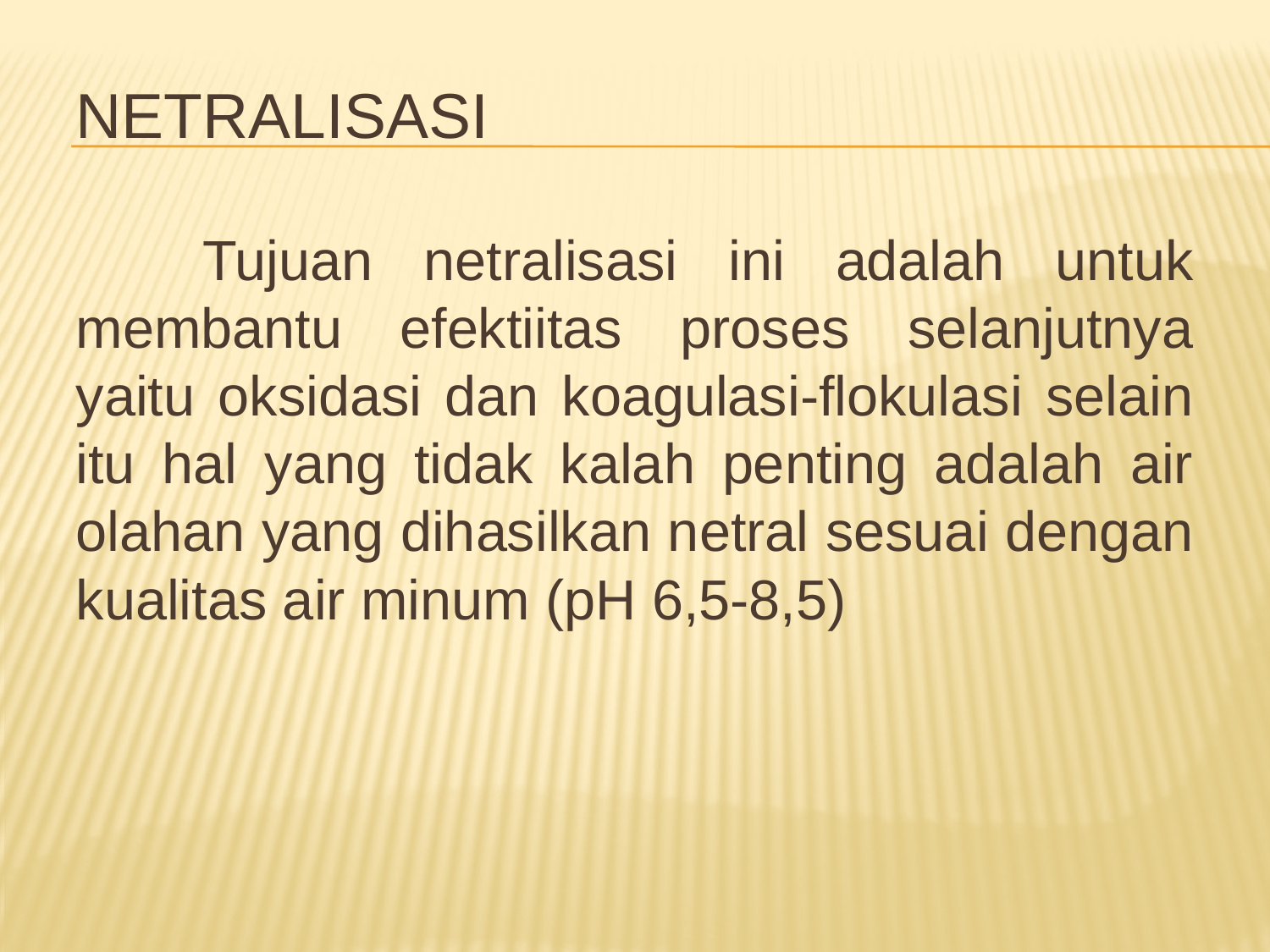

# NETRALISASI
	Tujuan netralisasi ini adalah untuk membantu efektiitas proses selanjutnya yaitu oksidasi dan koagulasi-flokulasi selain itu hal yang tidak kalah penting adalah air olahan yang dihasilkan netral sesuai dengan kualitas air minum (pH 6,5-8,5)